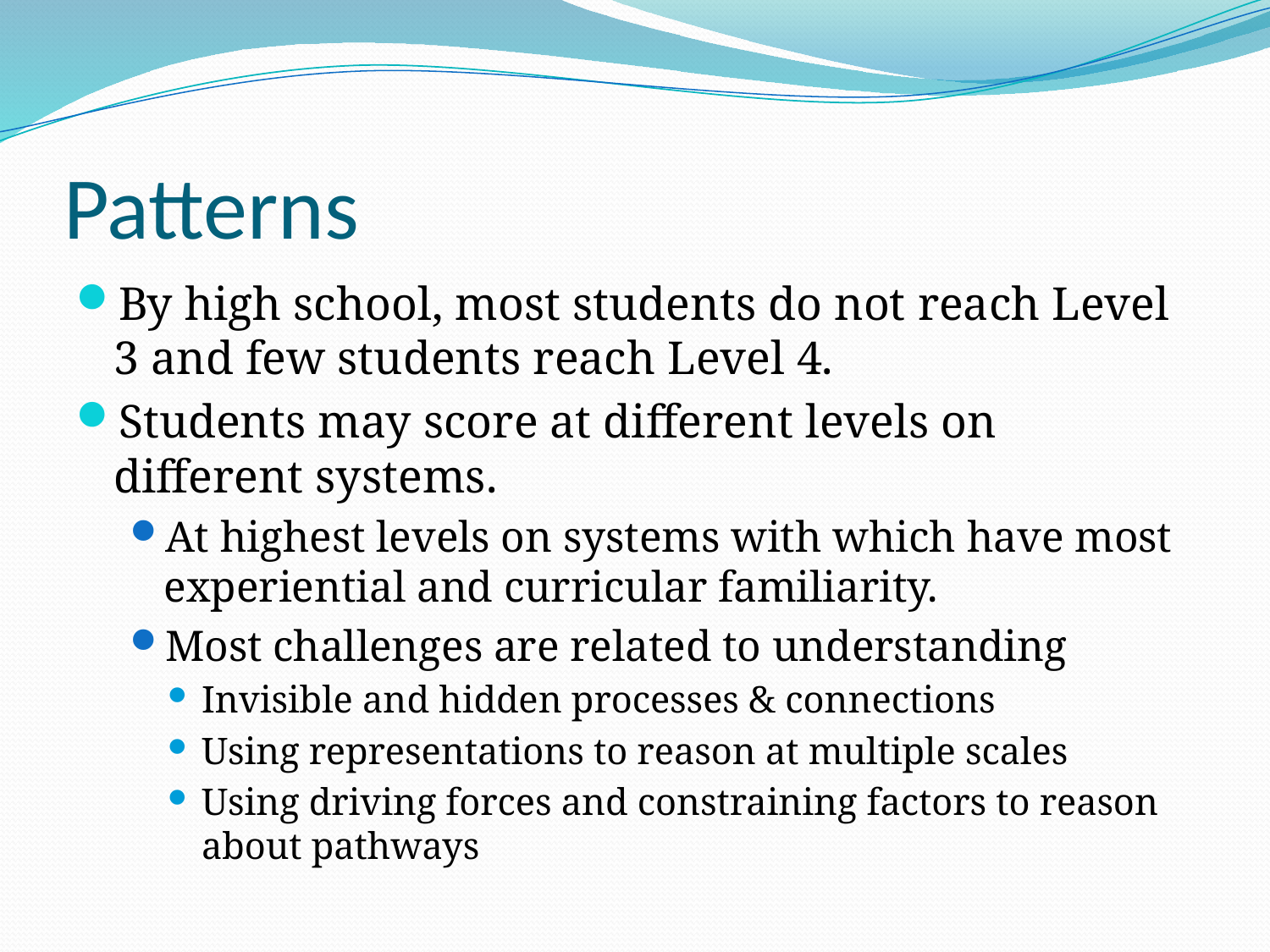

# Patterns
By high school, most students do not reach Level 3 and few students reach Level 4.
Students may score at different levels on different systems.
At highest levels on systems with which have most experiential and curricular familiarity.
Most challenges are related to understanding
Invisible and hidden processes & connections
Using representations to reason at multiple scales
Using driving forces and constraining factors to reason about pathways